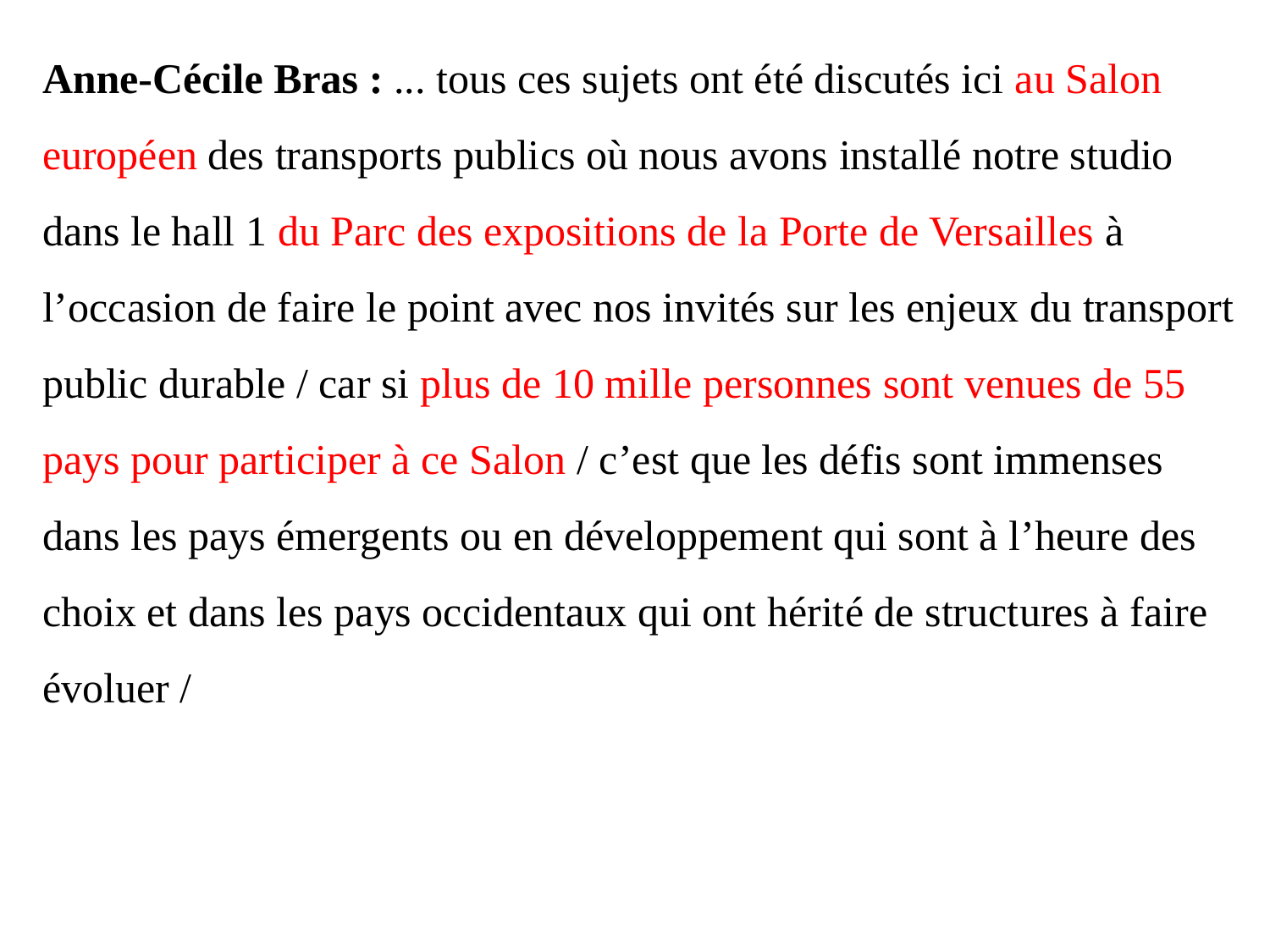

Аnne-Cécile Bras : ... tous ces sujets ont été discutés ici au Salon européen des transports publics où nous avons installé notre studio dans le hall 1 du Parc des expositions de la Porte de Versailles à l’occasion de faire le point avec nos invités sur les enjeux du transport public durable / car si plus de 10 mille personnes sont venues de 55 pays pour participer à ce Salon / c’est que les défis sont immenses dans les pays émergents ou en développement qui sont à l’heure des choix et dans les pays occidentaux qui ont hérité de structures à faire évoluer /